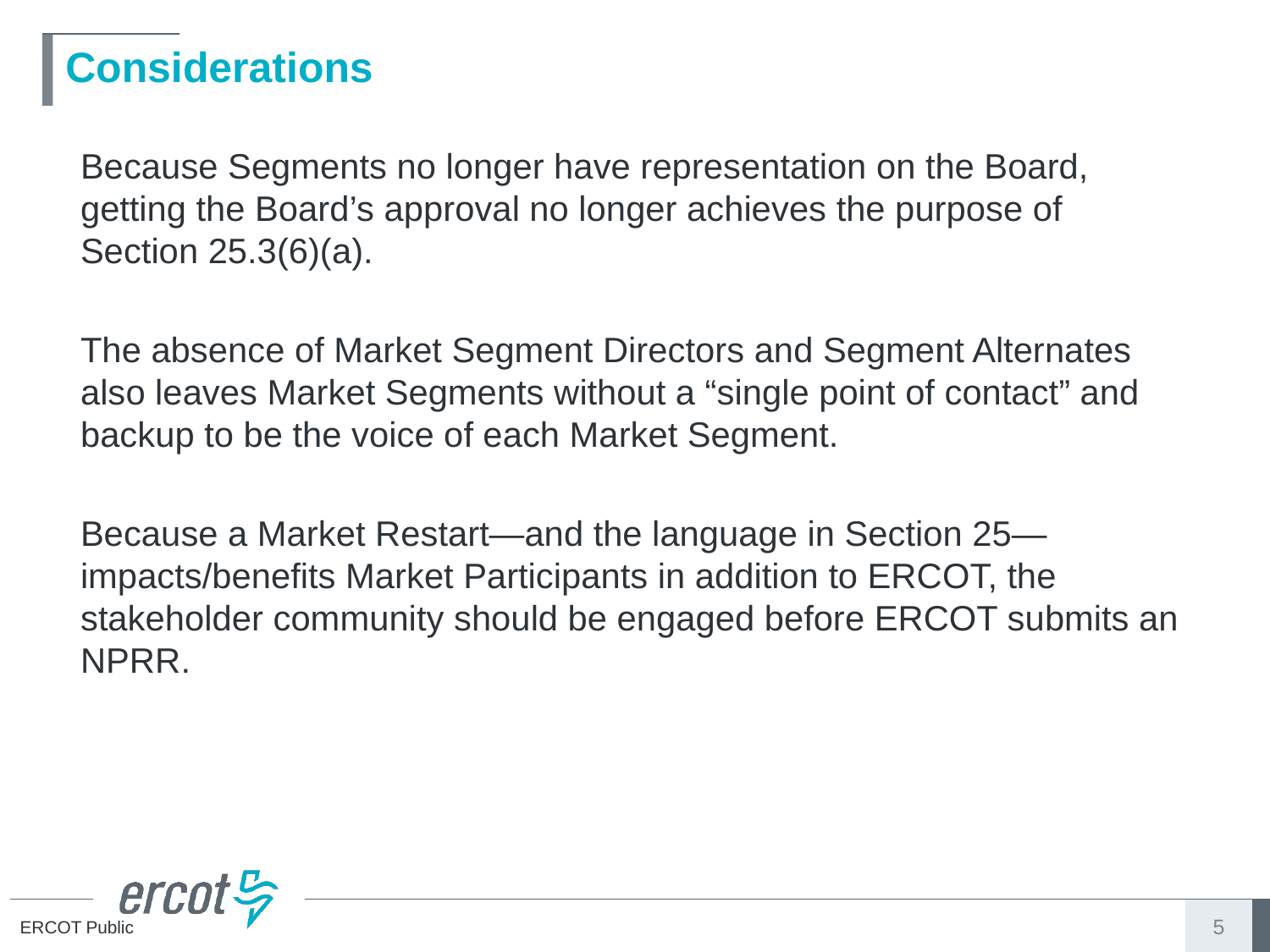

# Considerations
Because Segments no longer have representation on the Board, getting the Board’s approval no longer achieves the purpose of Section 25.3(6)(a).

The absence of Market Segment Directors and Segment Alternates also leaves Market Segments without a “single point of contact” and backup to be the voice of each Market Segment.

Because a Market Restart—and the language in Section 25—impacts/benefits Market Participants in addition to ERCOT, the stakeholder community should be engaged before ERCOT submits an NPRR.

5